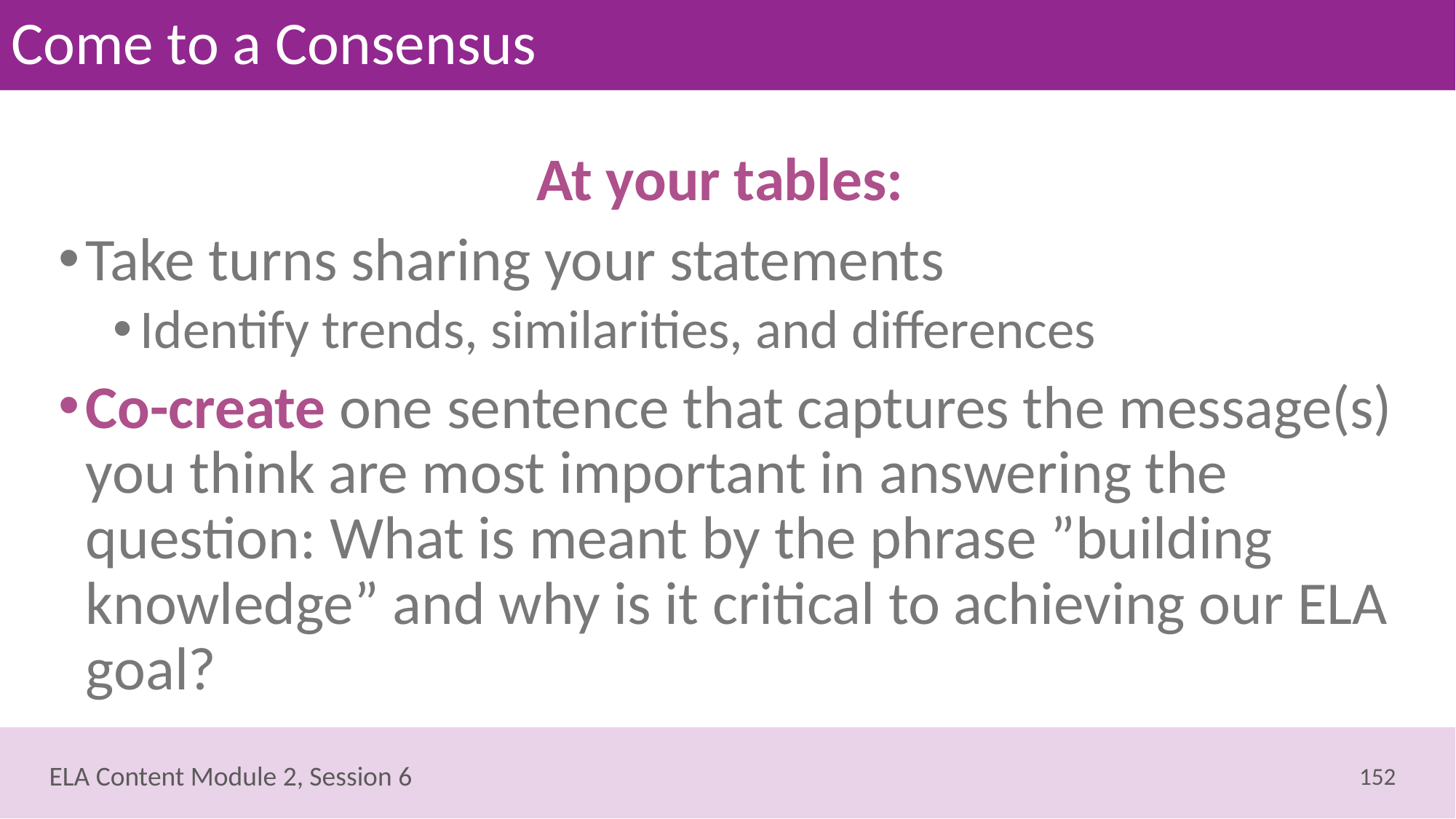

# Come to a Consensus
At your tables:
Take turns sharing your statements
Identify trends, similarities, and differences
Co-create one sentence that captures the message(s) you think are most important in answering the question: What is meant by the phrase ”building knowledge” and why is it critical to achieving our ELA goal?
152